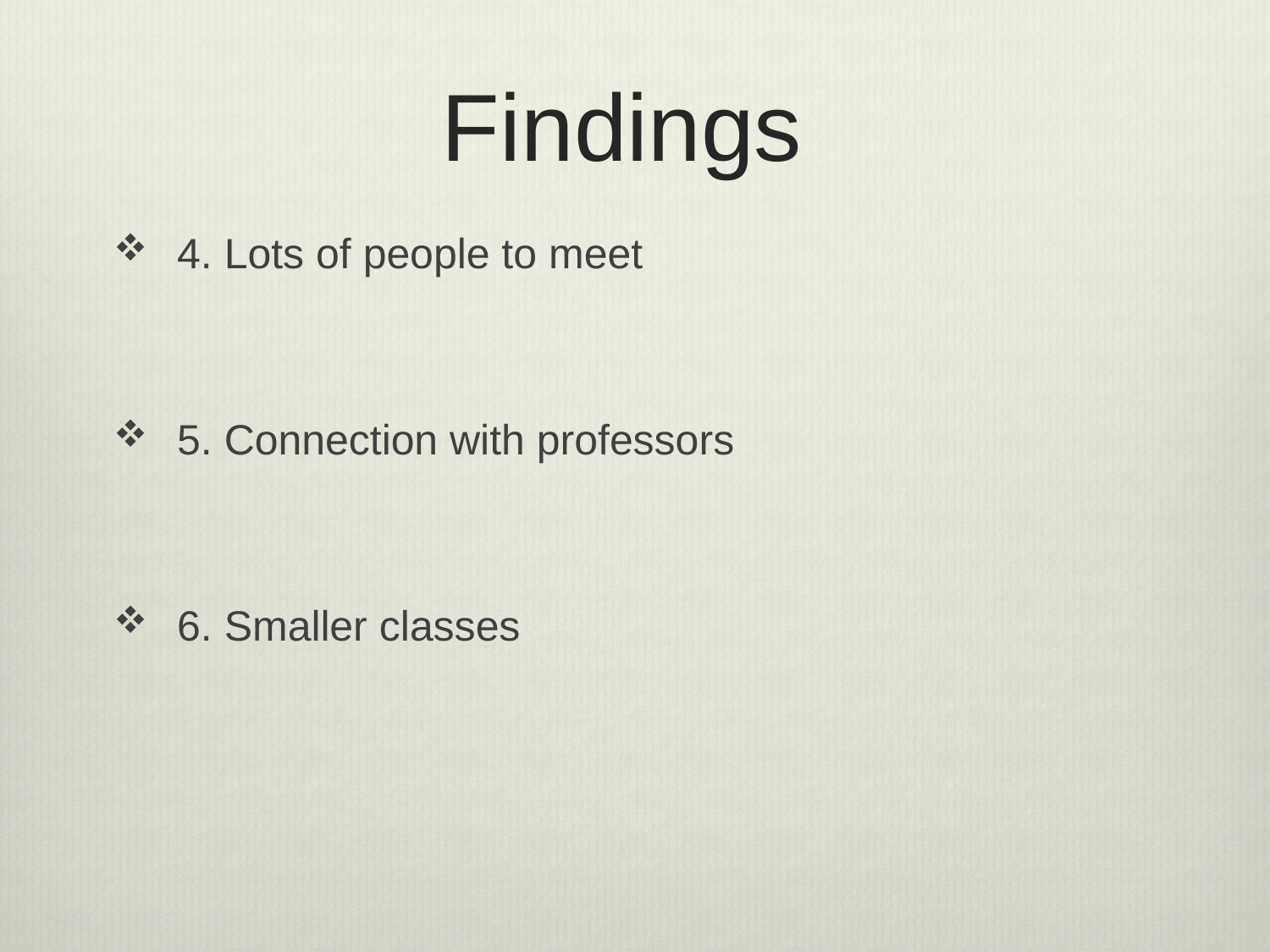

# Findings
4. Lots of people to meet

5. Connection with professors

6. Smaller classes